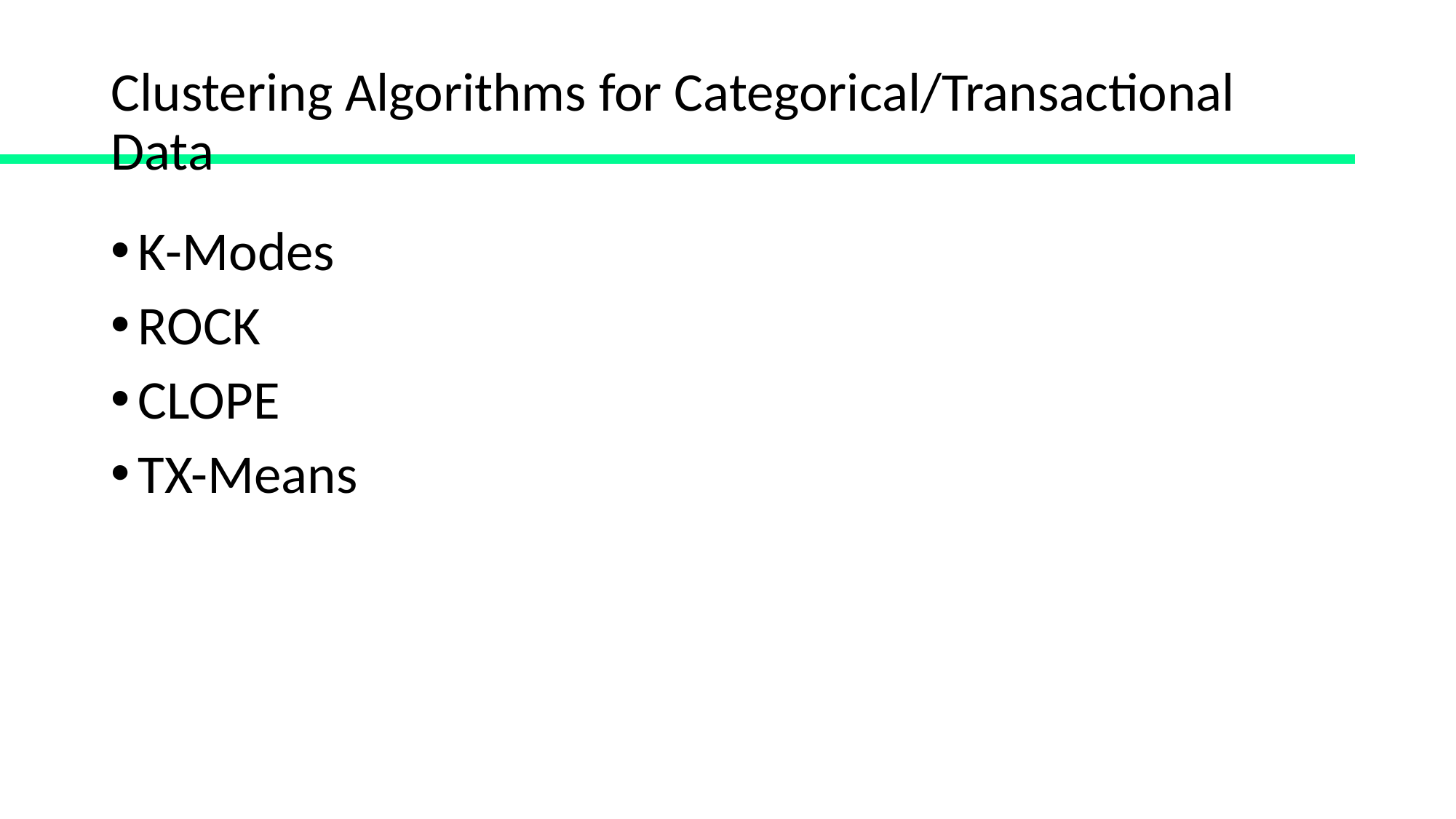

# Clustering Algorithms for Categorical/Transactional Data
K-Modes
ROCK
CLOPE
TX-Means